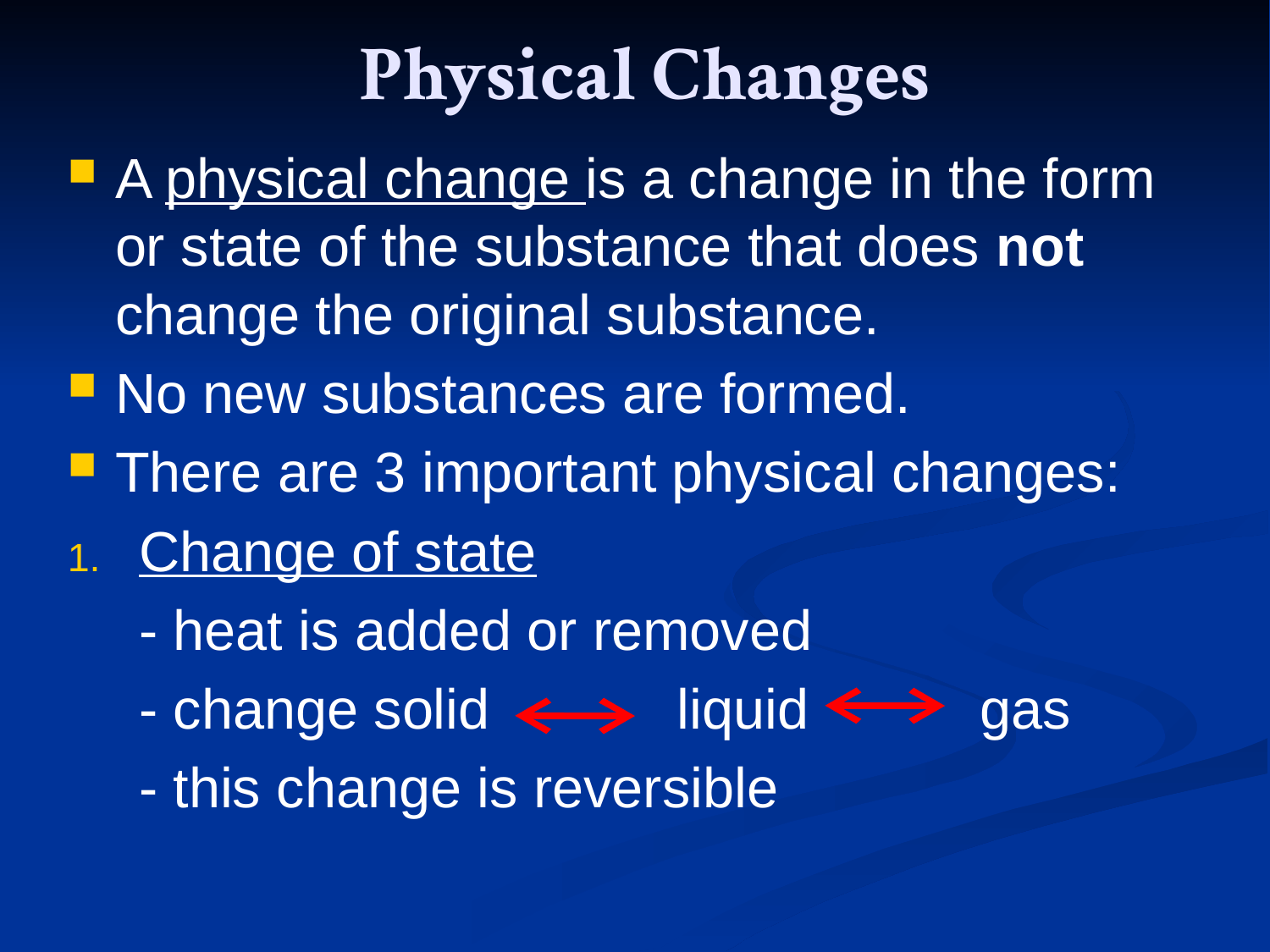

# Physical Changes
A physical change is a change in the form or state of the substance that does not change the original substance.
No new substances are formed.
There are 3 important physical changes:
Change of state
	- heat is added or removed
	- change solid            liquid           gas
	- this change is reversible